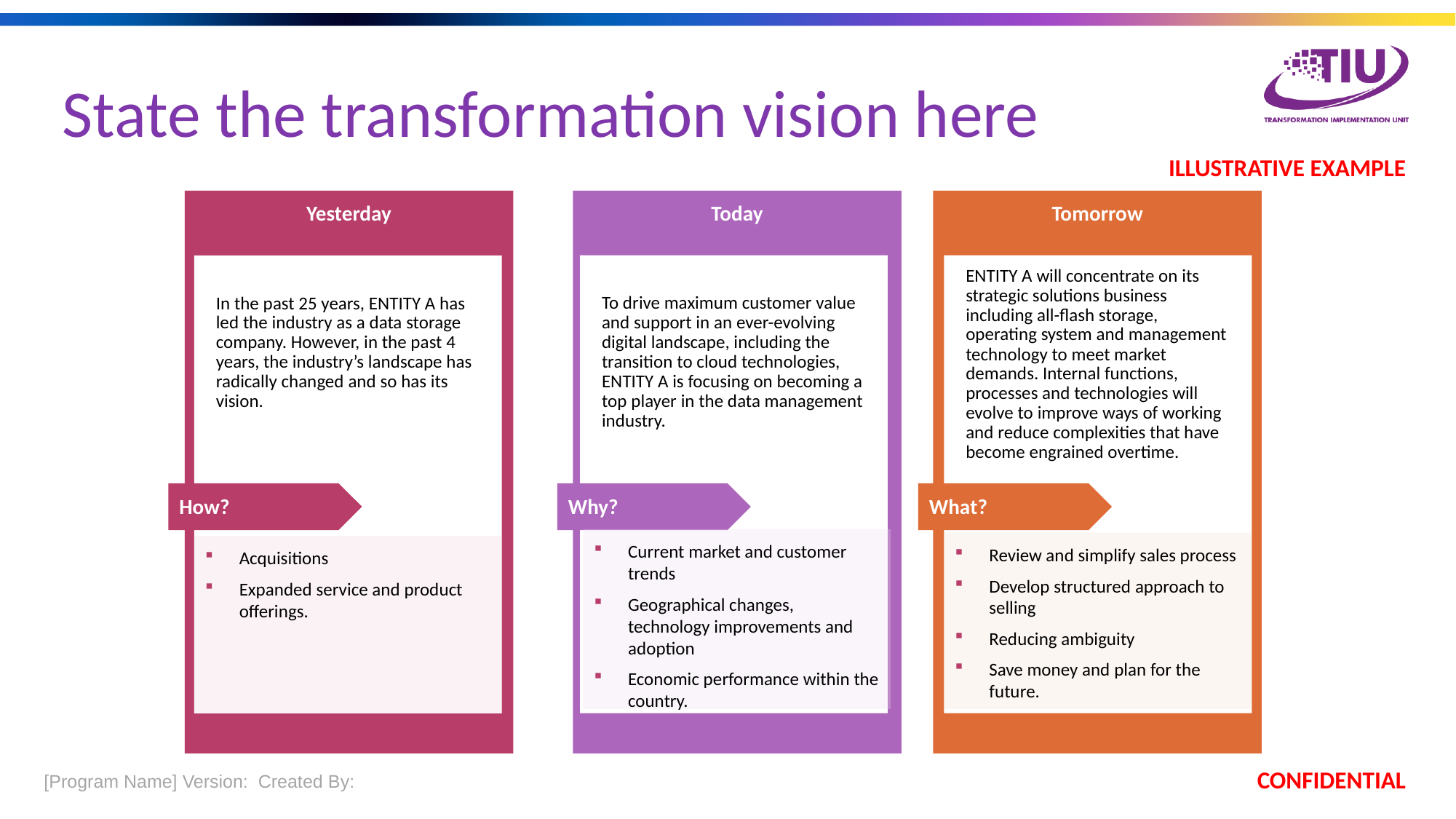

State the transformation vision here
ILLUSTRATIVE EXAMPLE
Yesterday
Tomorrow
Today

To drive maximum customer value and support in an ever-evolving digital landscape, including the transition to cloud technologies, ENTITY A is focusing on becoming a top player in the data management industry.
ENTITY A will concentrate on its strategic solutions business including all-flash storage, operating system and management technology to meet market demands. Internal functions, processes and technologies will evolve to improve ways of working and reduce complexities that have become engrained overtime.

In the past 25 years, ENTITY A has led the industry as a data storage company. However, in the past 4 years, the industry’s landscape has radically changed and so has its vision.
How?
Why?
What?
Current market and customer trends
Geographical changes, technology improvements and adoption
Economic performance within the country.
Review and simplify sales process
Develop structured approach to selling
Reducing ambiguity
Save money and plan for the future.
Acquisitions
Expanded service and product offerings.
 [Program Name] Version:  Created By:
CONFIDENTIAL